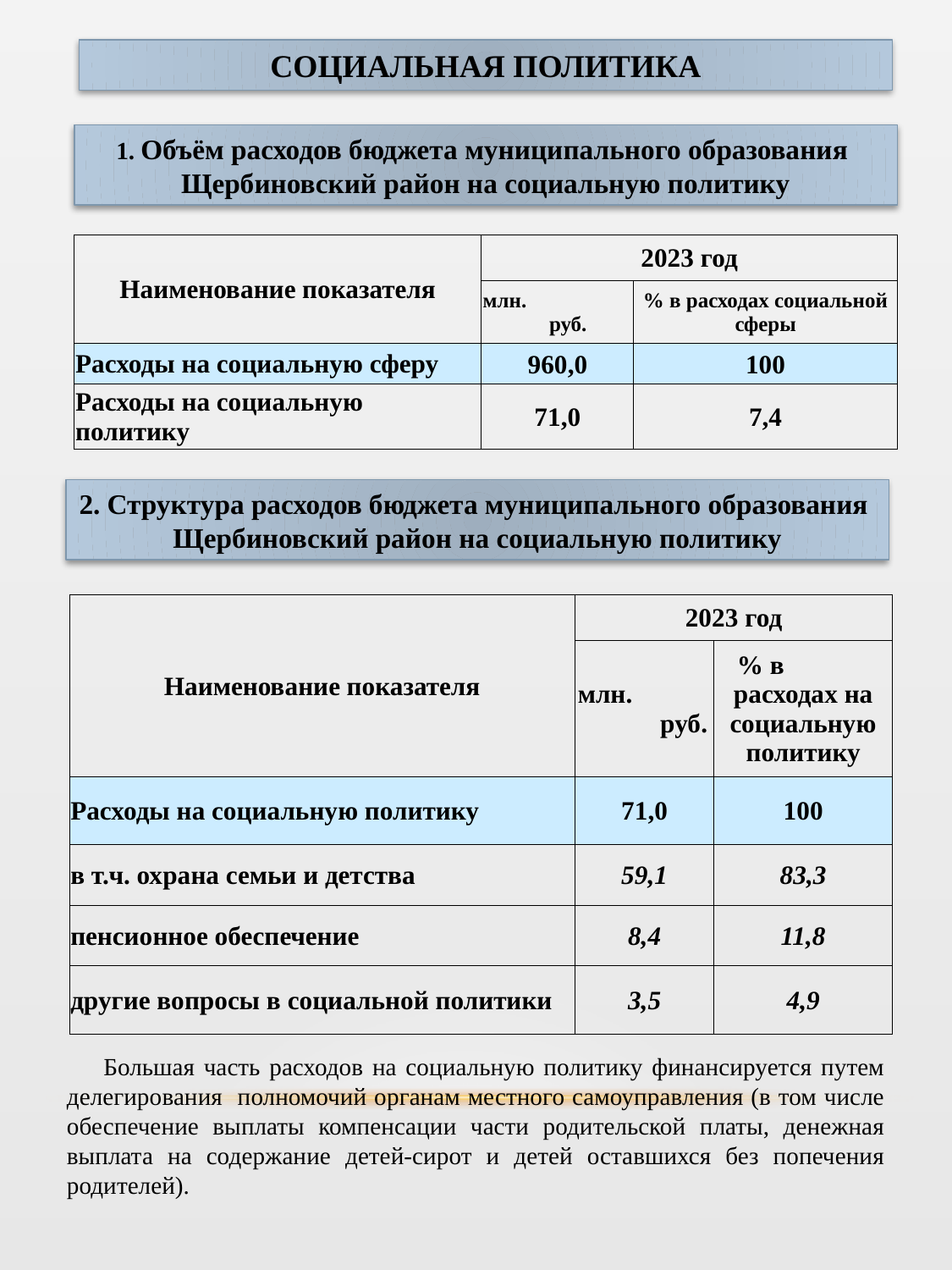

СОЦИАЛЬНАЯ ПОЛИТИКА
1. Объём расходов бюджета муниципального образования
Щербиновский район на социальную политику
| Наименование показателя | 2023 год |  |
| --- | --- | --- |
|  | млн. руб. | % в расходах социальной сферы |
| Расходы на социальную сферу | 960,0 | 100 |
| Расходы на социальную политику | 71,0 | 7,4 |
2. Структура расходов бюджета муниципального образования
Щербиновский район на социальную политику
| Наименование показателя | 2023 год |  |
| --- | --- | --- |
|  | млн. руб. | % в расходах на социальную политику |
| Расходы на социальную политику | 71,0 | 100 |
| в т.ч. охрана семьи и детства | 59,1 | 83,3 |
| пенсионное обеспечение | 8,4 | 11,8 |
| другие вопросы в социальной политики | 3,5 | 4,9 |
Большая часть расходов на социальную политику финансируется путем делегирования  полномочий органам местного самоуправления (в том числе обеспечение выплаты компенсации части родительской платы, денежная выплата на содержание детей-сирот и детей оставшихся без попечения родителей).